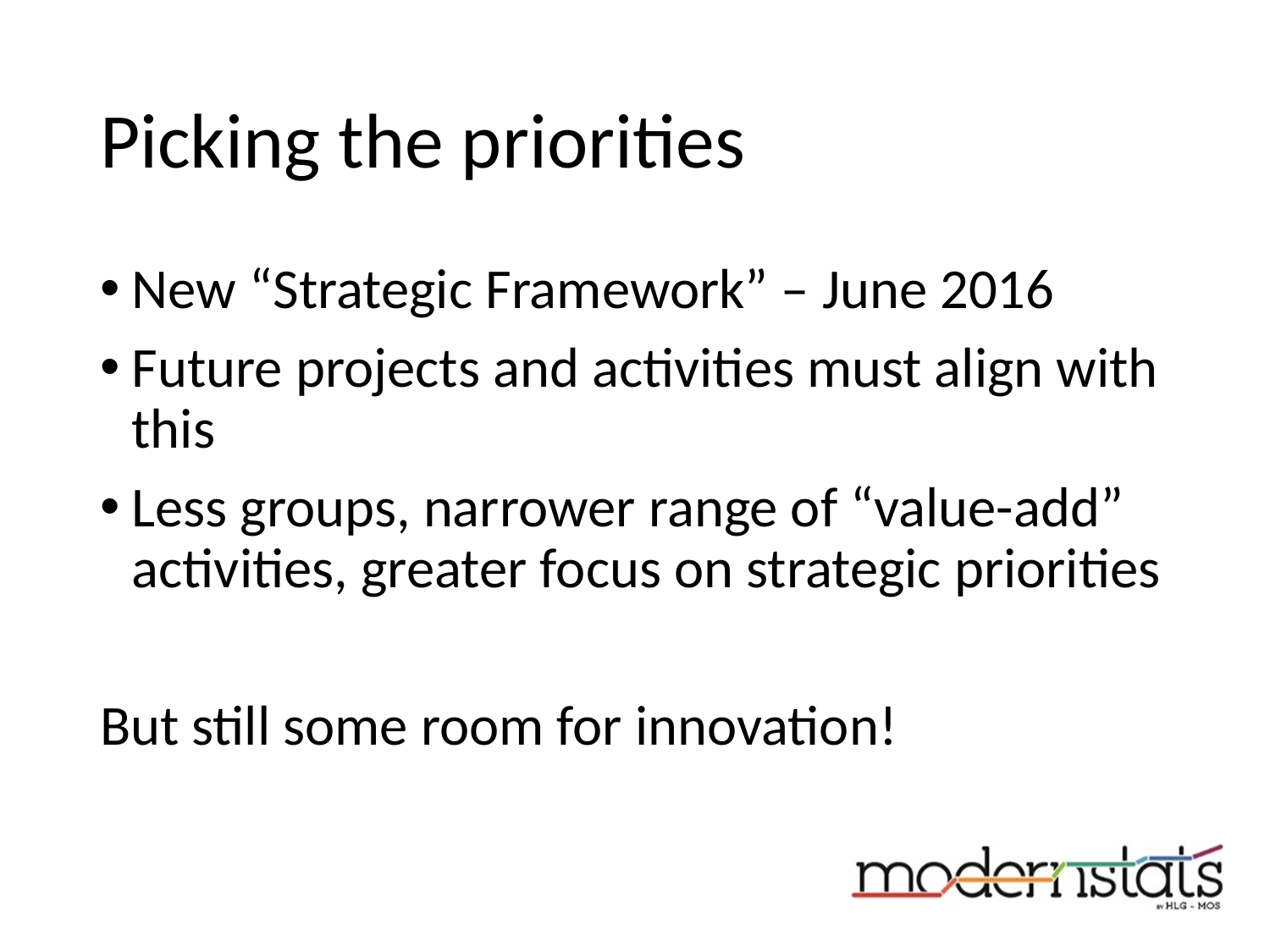

# Picking the priorities
New “Strategic Framework” – June 2016
Future projects and activities must align with this
Less groups, narrower range of “value-add” activities, greater focus on strategic priorities

But still some room for innovation!